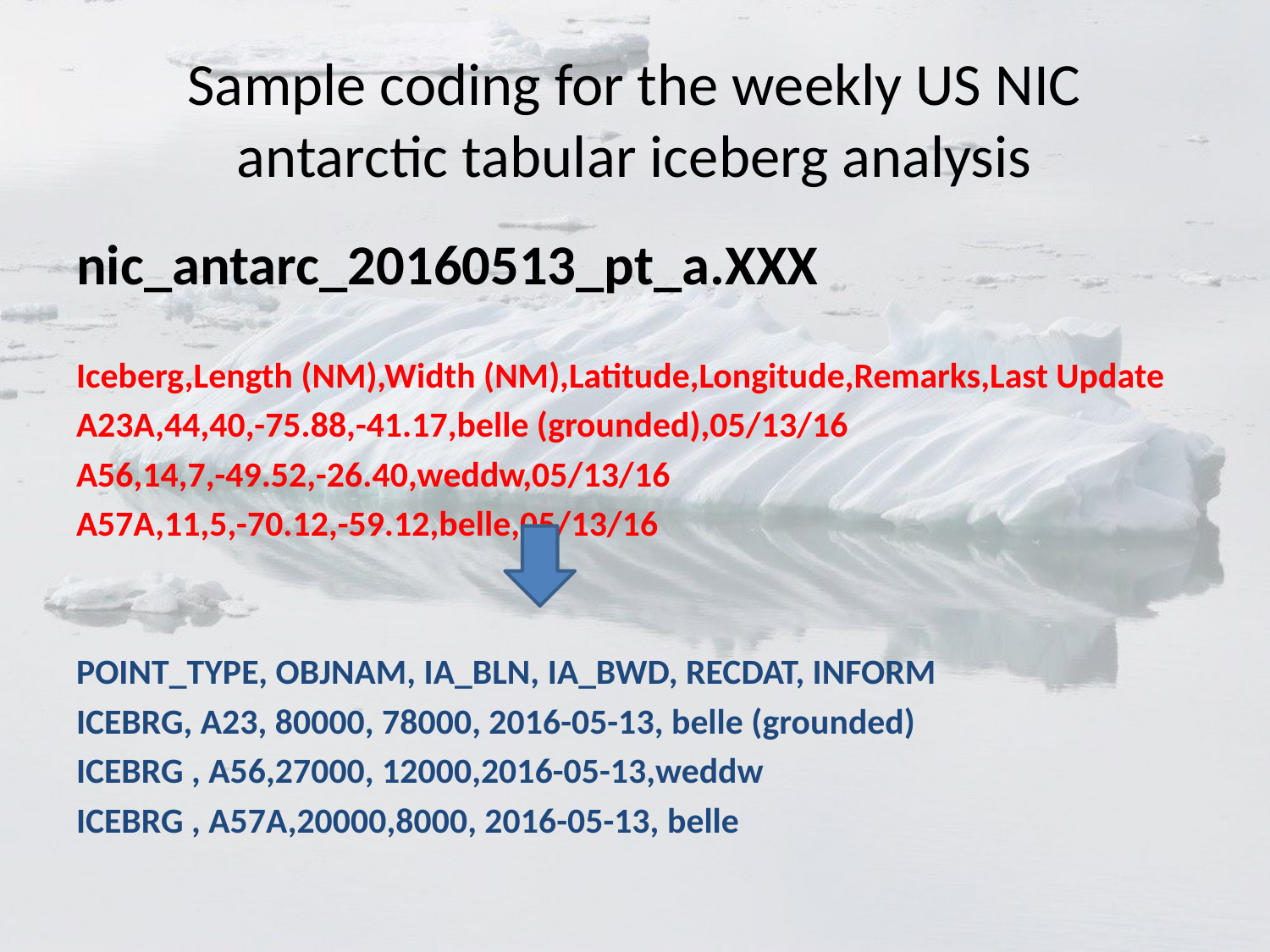

# Sample coding for the weekly US NIC antarctic tabular iceberg analysis
nic_antarc_20160513_pt_a.XXX

Iceberg,Length (NM),Width (NM),Latitude,Longitude,Remarks,Last Update
A23A,44,40,-75.88,-41.17,belle (grounded),05/13/16
A56,14,7,-49.52,-26.40,weddw,05/13/16
A57A,11,5,-70.12,-59.12,belle,05/13/16

POINT_TYPE, OBJNAM, IA_BLN, IA_BWD, RECDAT, INFORM
ICEBRG, A23, 80000, 78000, 2016-05-13, belle (grounded)
ICEBRG , A56,27000, 12000,2016-05-13,weddw
ICEBRG , A57A,20000,8000, 2016-05-13, belle